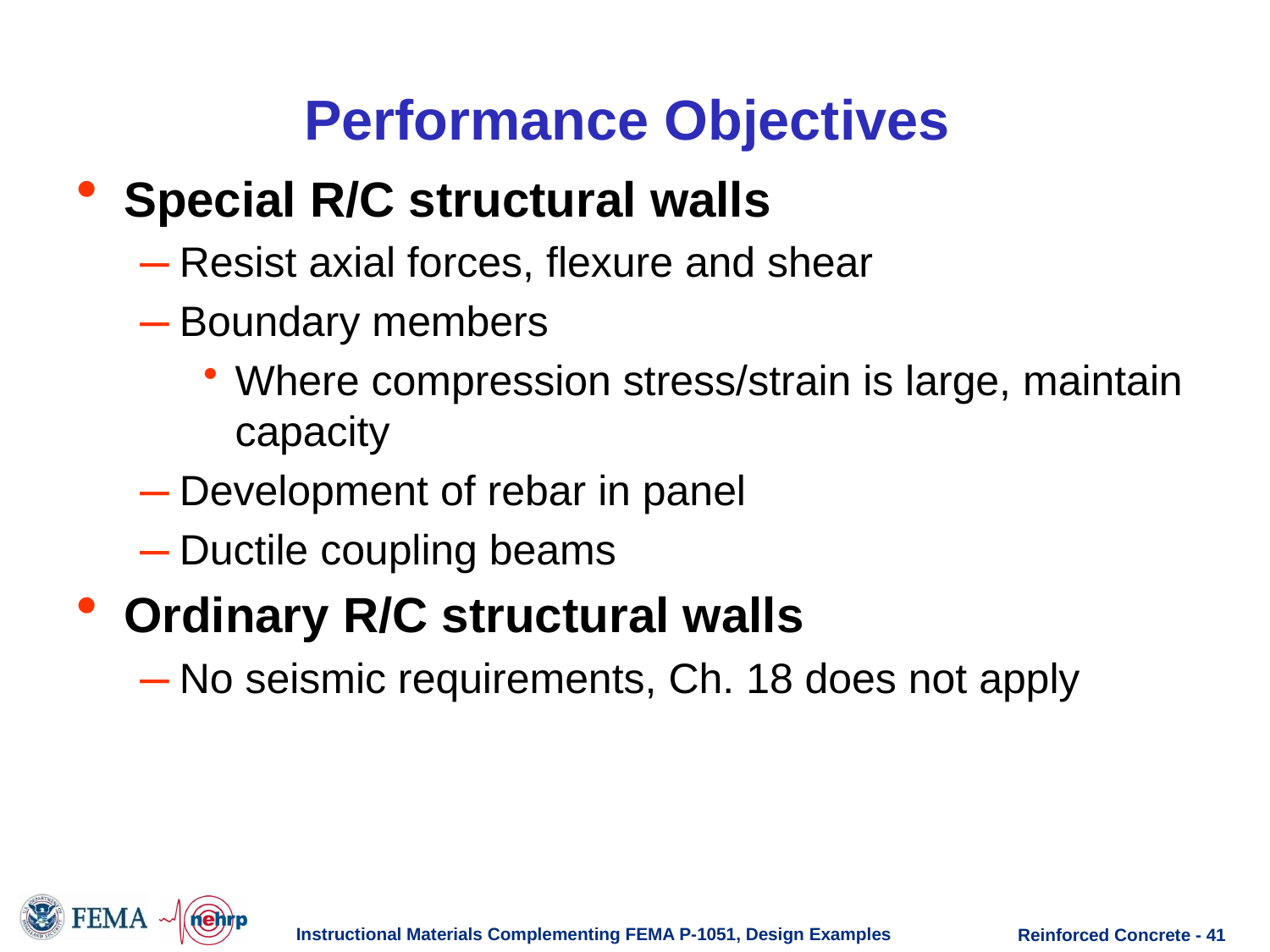

# Performance Objectives
Special R/C structural walls
Resist axial forces, flexure and shear
Boundary members
Where compression stress/strain is large, maintain capacity
Development of rebar in panel
Ductile coupling beams
Ordinary R/C structural walls
No seismic requirements, Ch. 18 does not apply
Instructional Materials Complementing FEMA P-1051, Design Examples